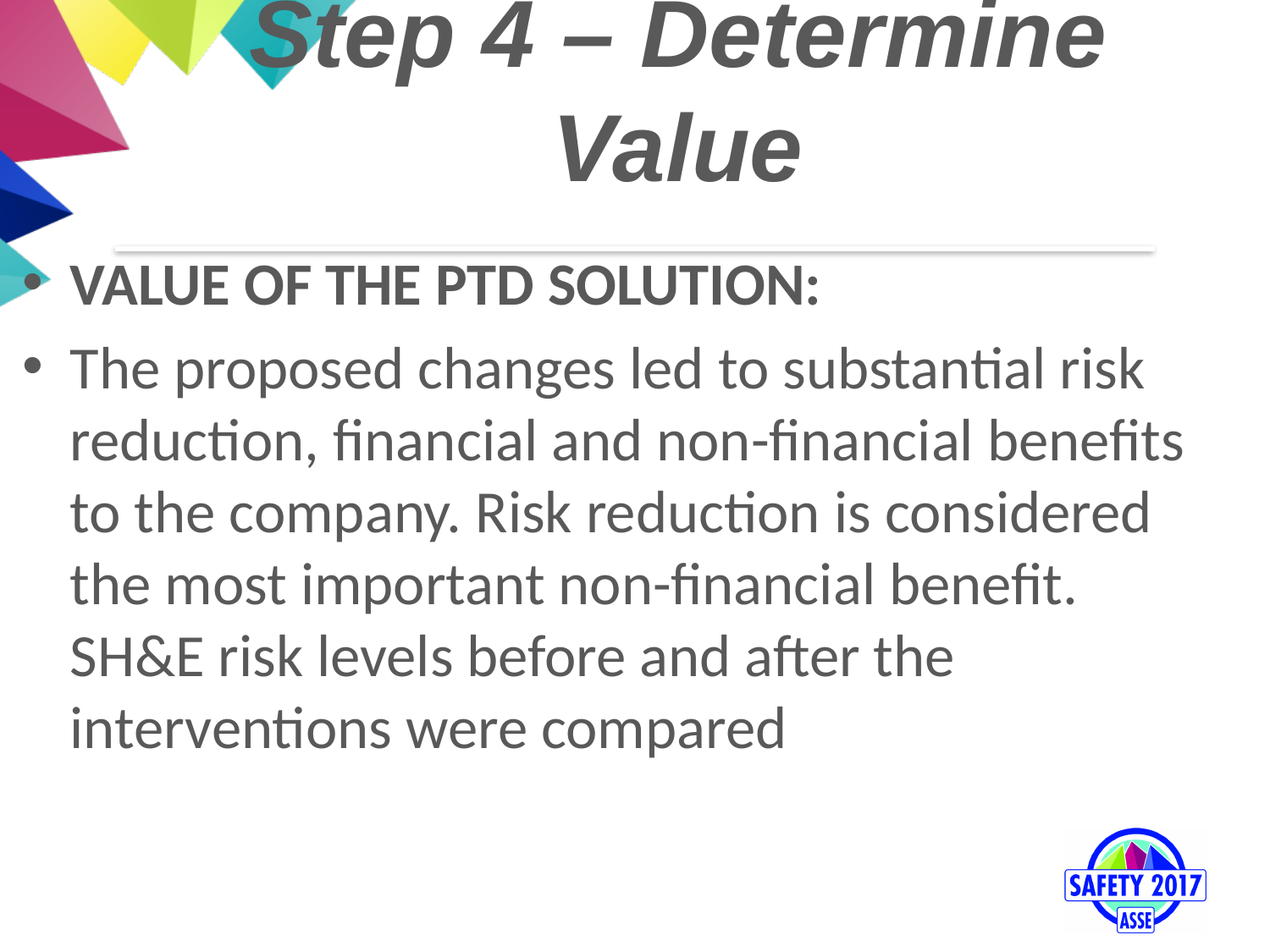

# Step 4 – Determine Value
Value of the PtD Solution:
The proposed changes led to substantial risk reduction, financial and non-financial benefits to the company. Risk reduction is considered the most important non-financial benefit. SH&E risk levels before and after the interventions were compared